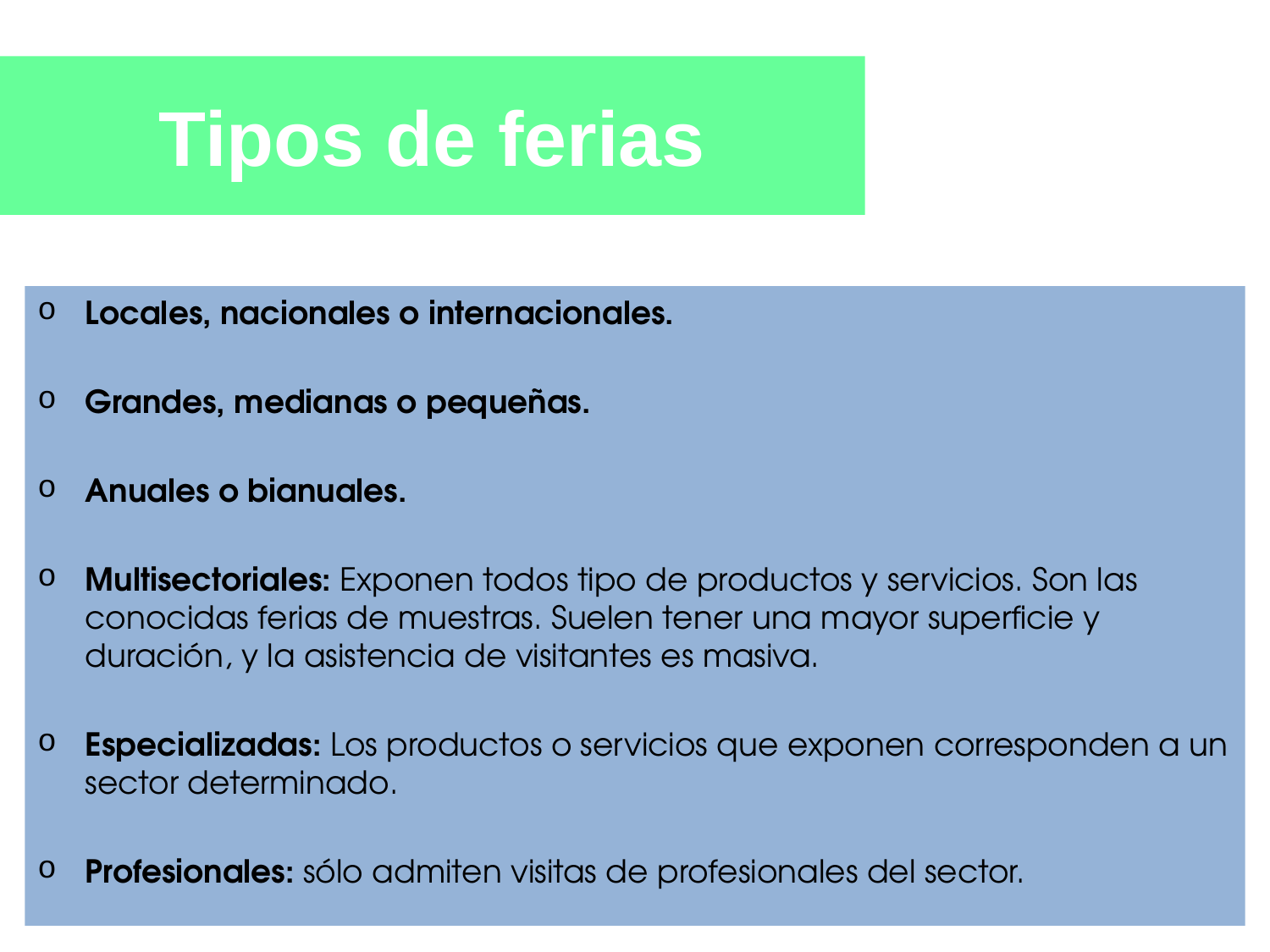

# Tipos de ferias
Locales, nacionales o internacionales.

Grandes, medianas o pequeñas.

Anuales o bianuales.

Multisectoriales: Exponen todos tipo de productos y servicios. Son las conocidas ferias de muestras. Suelen tener una mayor superficie y duración, y la asistencia de visitantes es masiva.

Especializadas: Los productos o servicios que exponen corresponden a un sector determinado.

Profesionales: sólo admiten visitas de profesionales del sector.